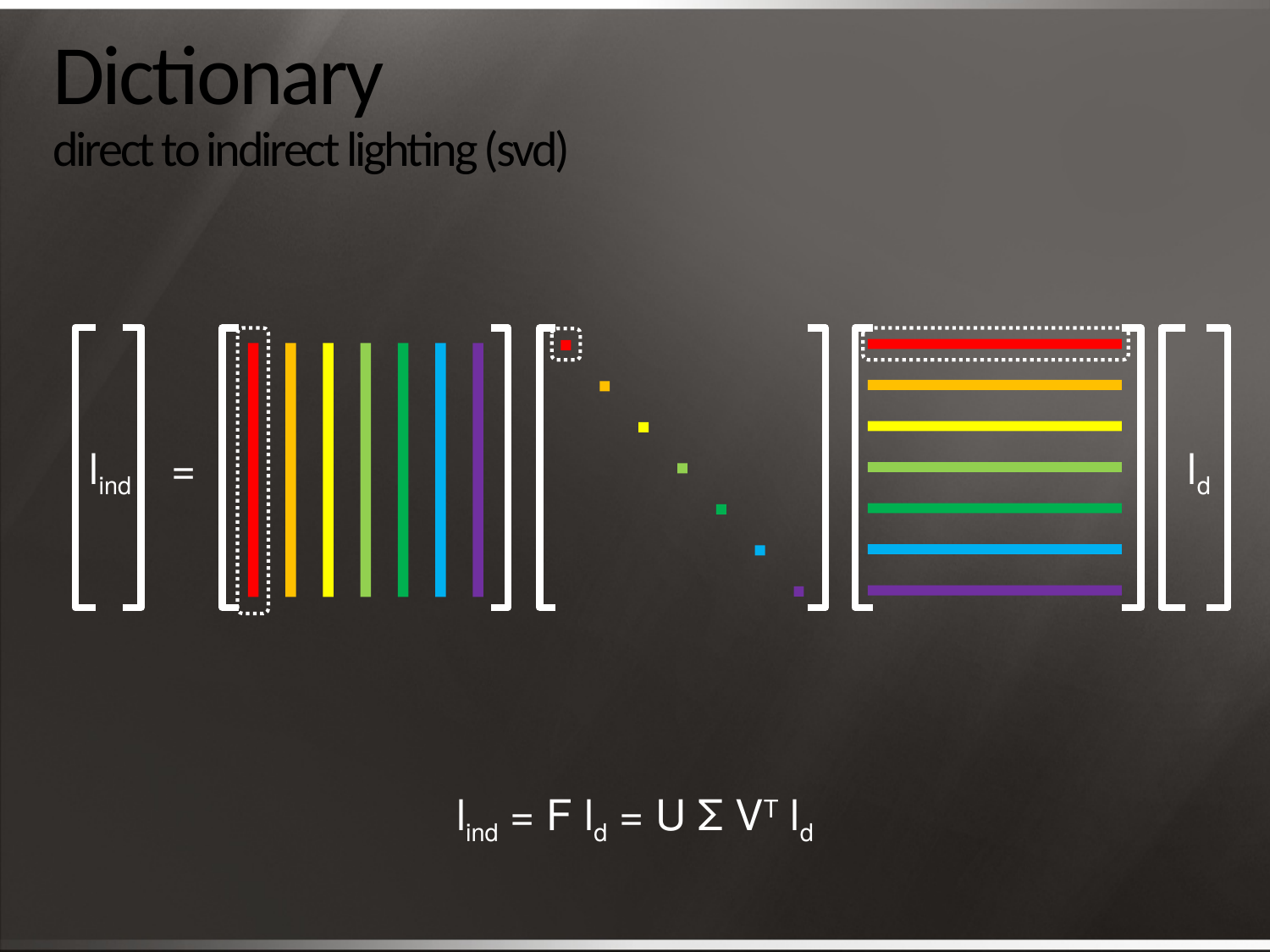

# Dictionary direct to indirect lighting (svd)

lind
=
ld

lind = F ld = U Σ VT ld